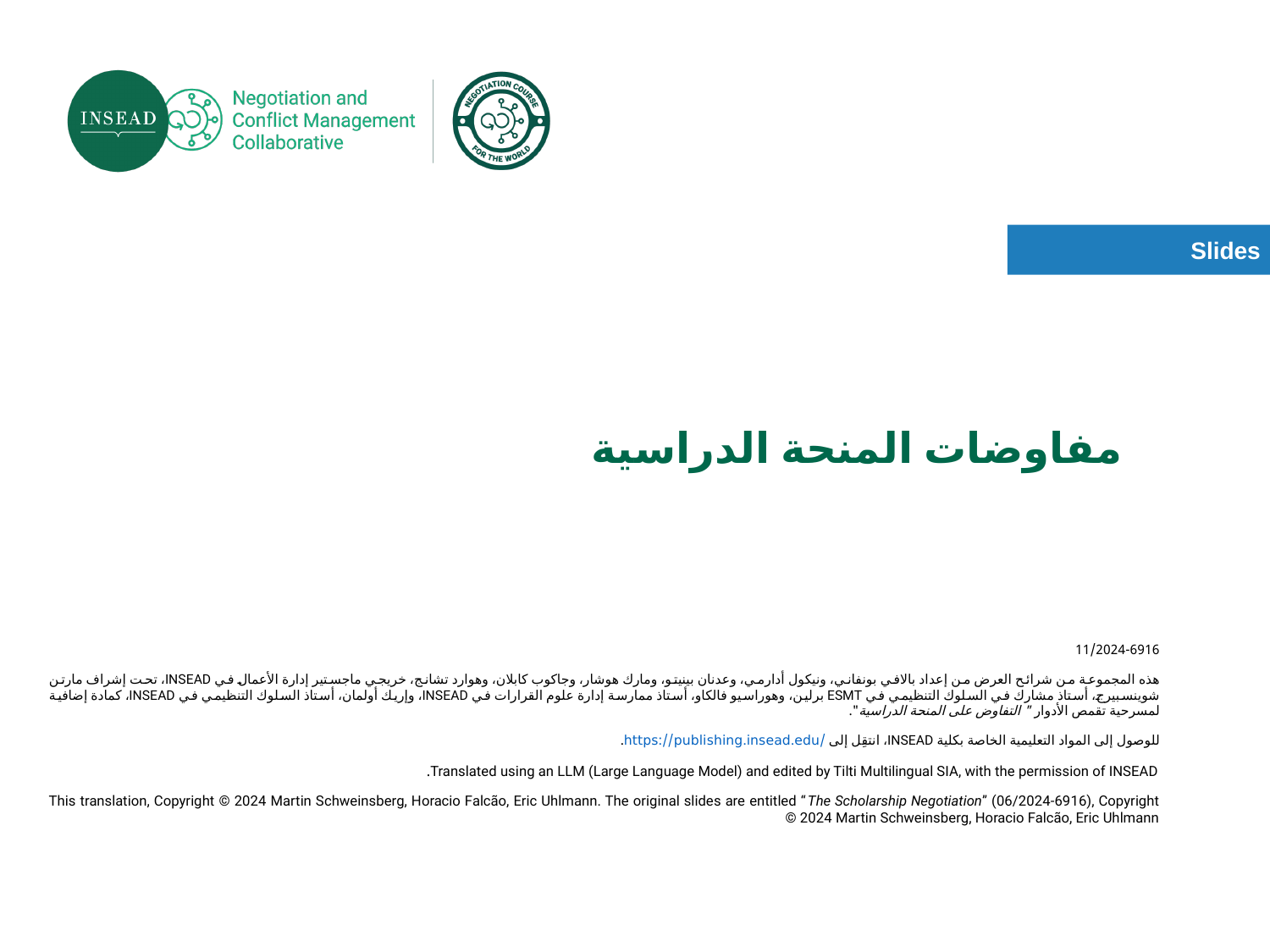

# مفاوضات المنحة الدراسية

11/2024-6916
هذه المجموعة من شرائح العرض من إعداد بالافي بونفاني، ونيكول أدارمي، وعدنان بينيتو، ومارك هوشار، وجاكوب كابلان، وهوارد تشانج، خريجي ماجستير إدارة الأعمال في INSEAD، تحت إشراف مارتن شوينسبيرج، أستاذ مشارك في السلوك التنظيمي في ESMT برلين، وهوراسيو فالكاو، أستاذ ممارسة إدارة علوم القرارات في INSEAD، وإريك أولمان، أستاذ السلوك التنظيمي في INSEAD، كمادة إضافية لمسرحية تقمص الأدوار " التفاوض على المنحة الدراسية".
للوصول إلى المواد التعليمية الخاصة بكلية INSEAD، انتقِل إلى https://publishing.insead.edu/.
Translated using an LLM (Large Language Model) and edited by Tilti Multilingual SIA, with the permission of INSEAD.
This translation, Copyright © 2024 Martin Schweinsberg, Horacio Falcão, Eric Uhlmann. The original slides are entitled “The Scholarship Negotiation” (06/2024-6916), Copyright © 2024 Martin Schweinsberg, Horacio Falcão, Eric Uhlmann